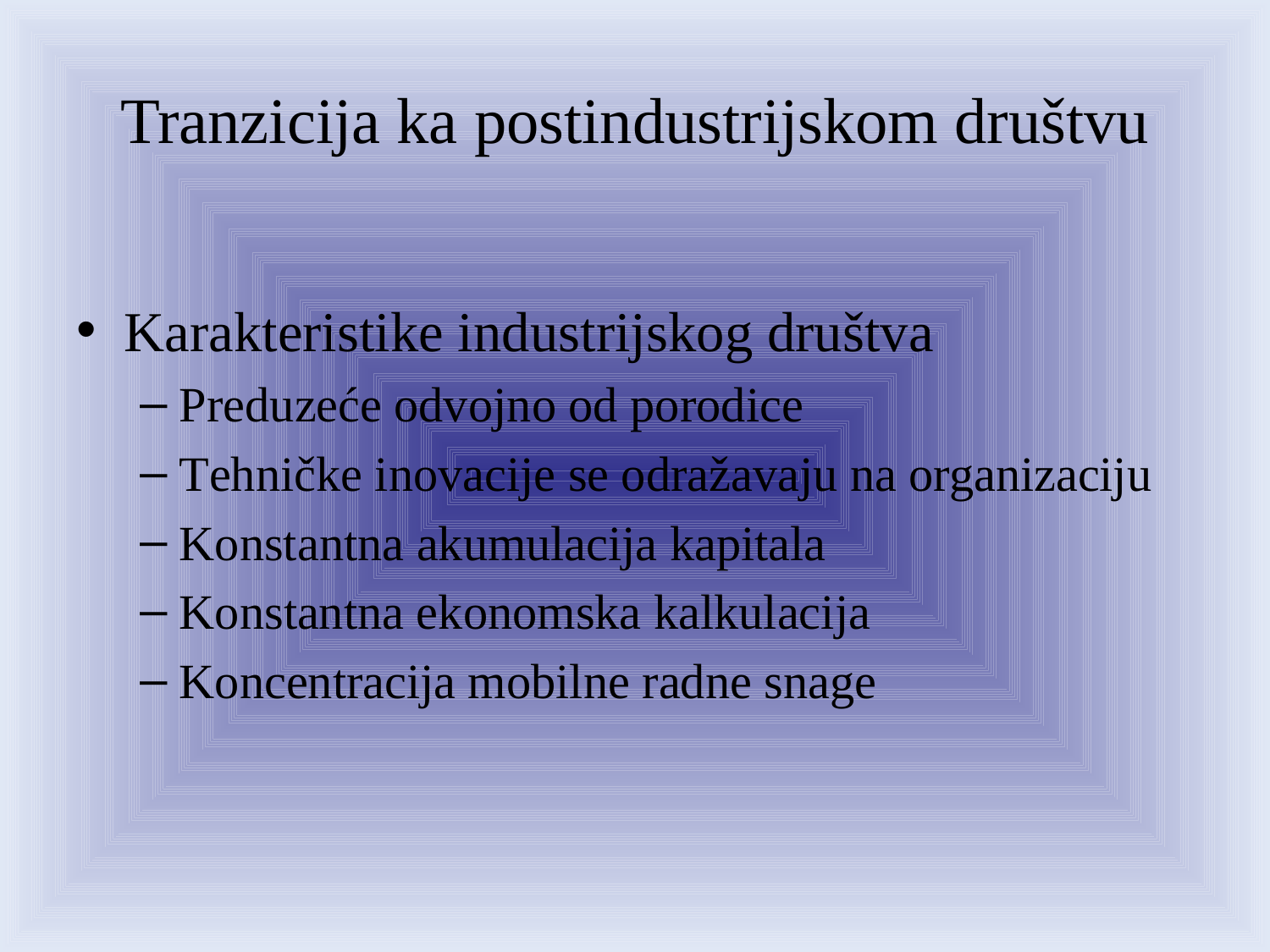

# Tranzicija ka postindustrijskom društvu
Karakteristike industrijskog društva
Preduzeće odvojno od porodice
Tehničke inovacije se odražavaju na organizaciju
Konstantna akumulacija kapitala
Konstantna ekonomska kalkulacija
Koncentracija mobilne radne snage